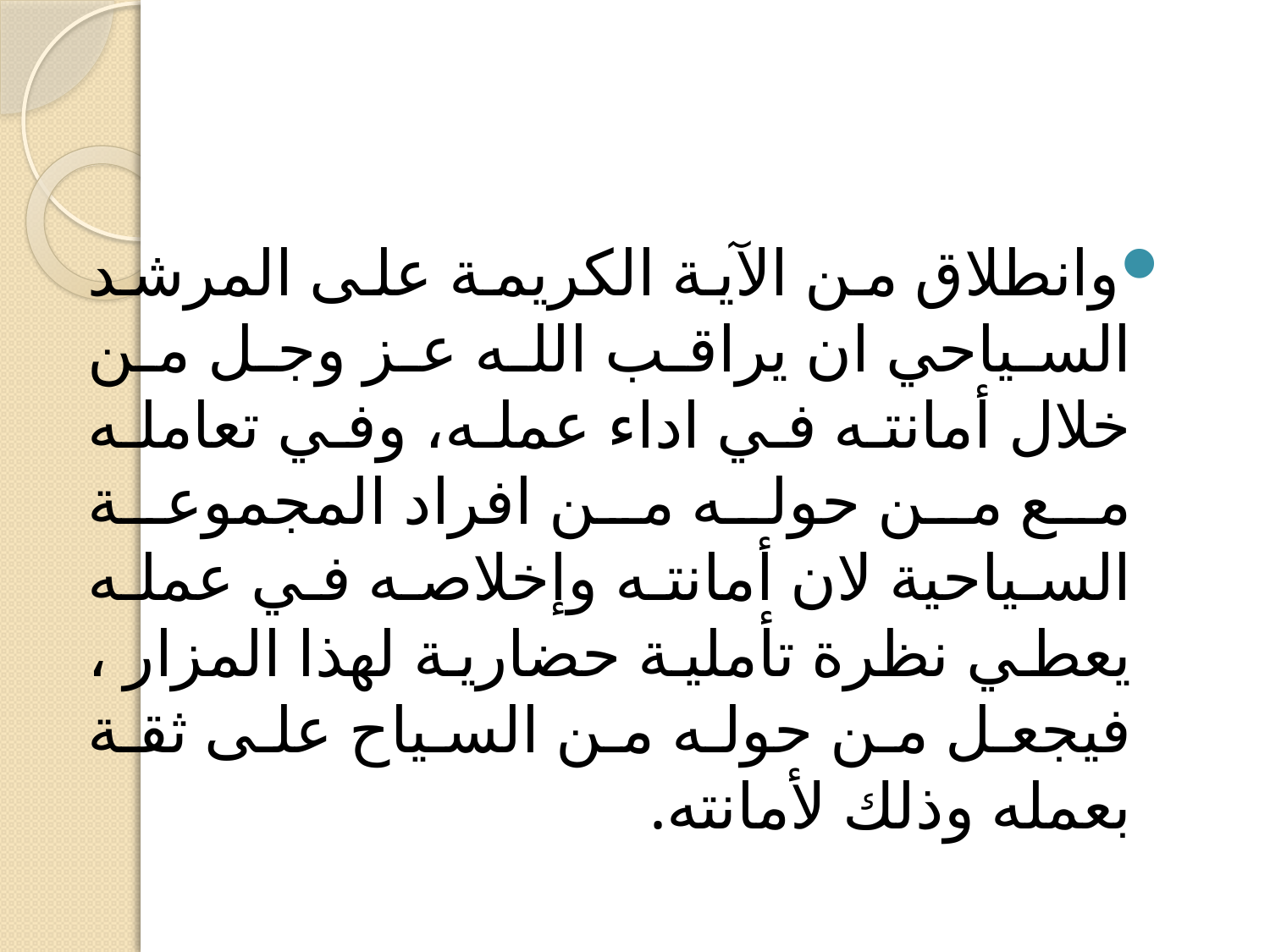

وانطلاق من الآية الكريمة على المرشد السياحي ان يراقب الله عز وجل من خلال أمانته في اداء عمله، وفي تعامله مع من حوله من افراد المجموعة السياحية لان أمانته وإخلاصه في عمله يعطي نظرة تأملية حضارية لهذا المزار ، فيجعل من حوله من السياح على ثقة بعمله وذلك لأمانته.